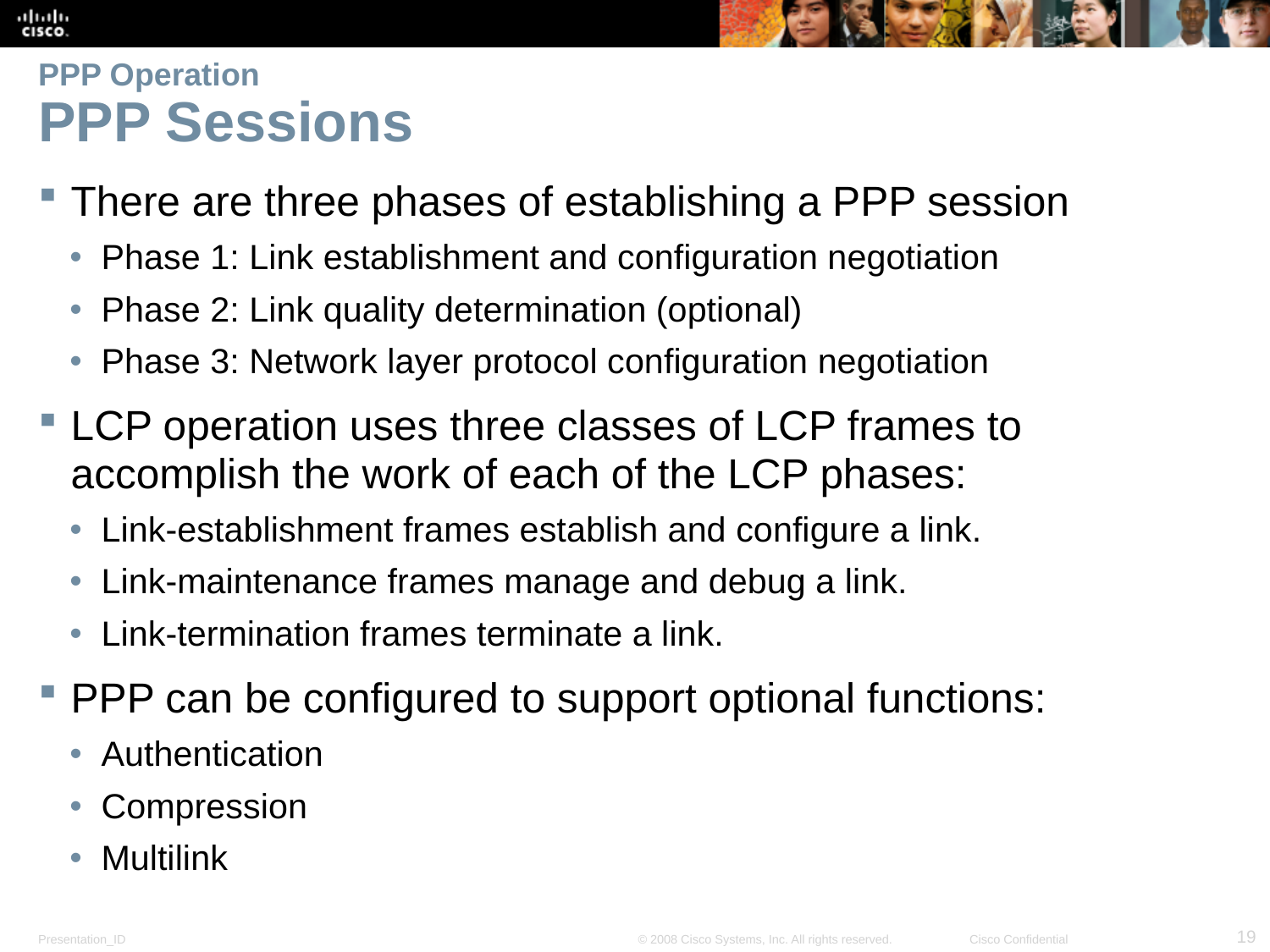

# PPP Operation PPP Sessions
There are three phases of establishing a PPP session
Phase 1: Link establishment and configuration negotiation
Phase 2: Link quality determination (optional)
Phase 3: Network layer protocol configuration negotiation
LCP operation uses three classes of LCP frames to accomplish the work of each of the LCP phases:
Link-establishment frames establish and configure a link.
Link-maintenance frames manage and debug a link.
Link-termination frames terminate a link.
PPP can be configured to support optional functions:
Authentication
Compression
Multilink